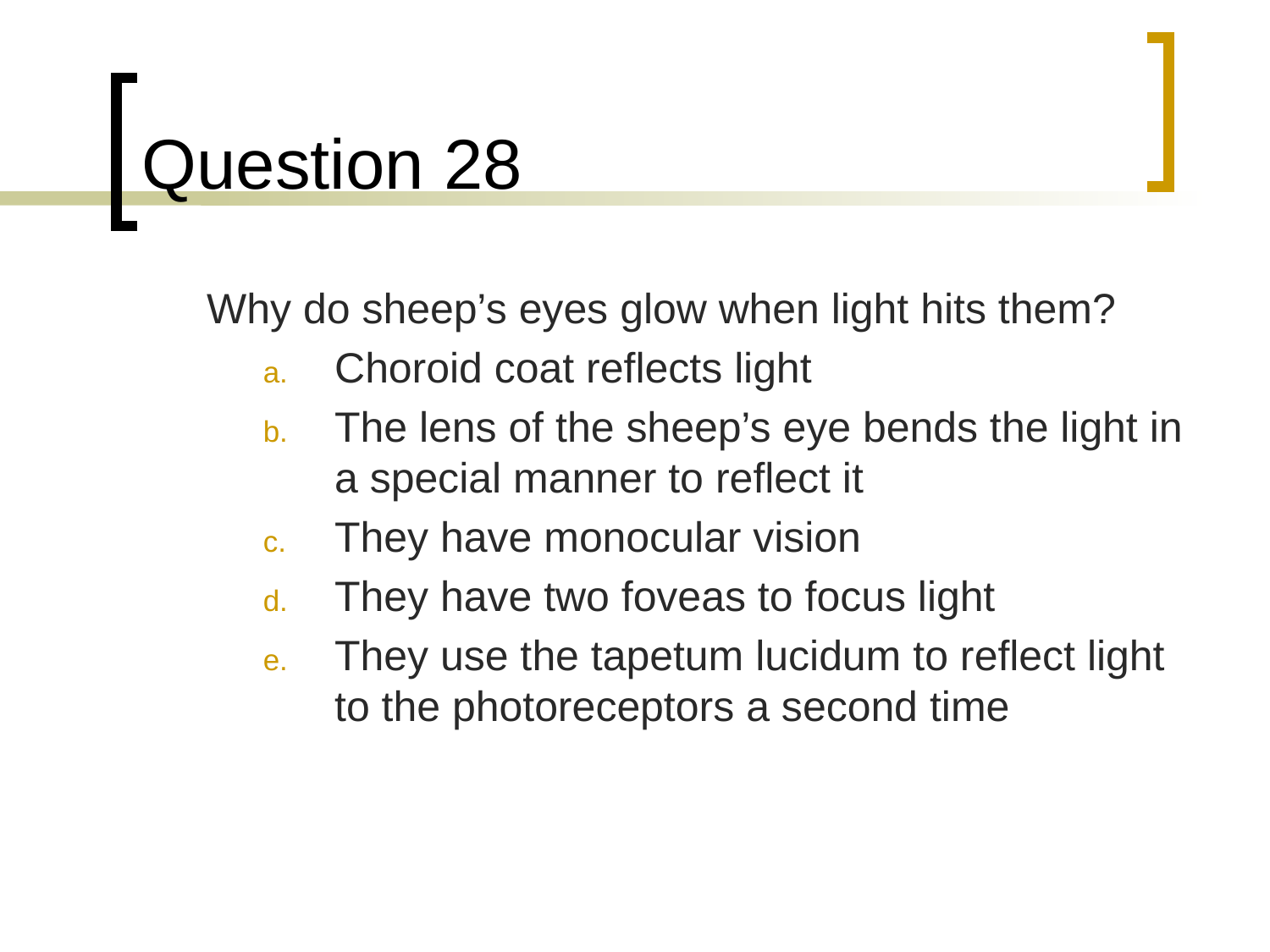

# Question 28
	Why do sheep’s eyes glow when light hits them?
Choroid coat reflects light
The lens of the sheep’s eye bends the light in a special manner to reflect it
They have monocular vision
They have two foveas to focus light
They use the tapetum lucidum to reflect light to the photoreceptors a second time